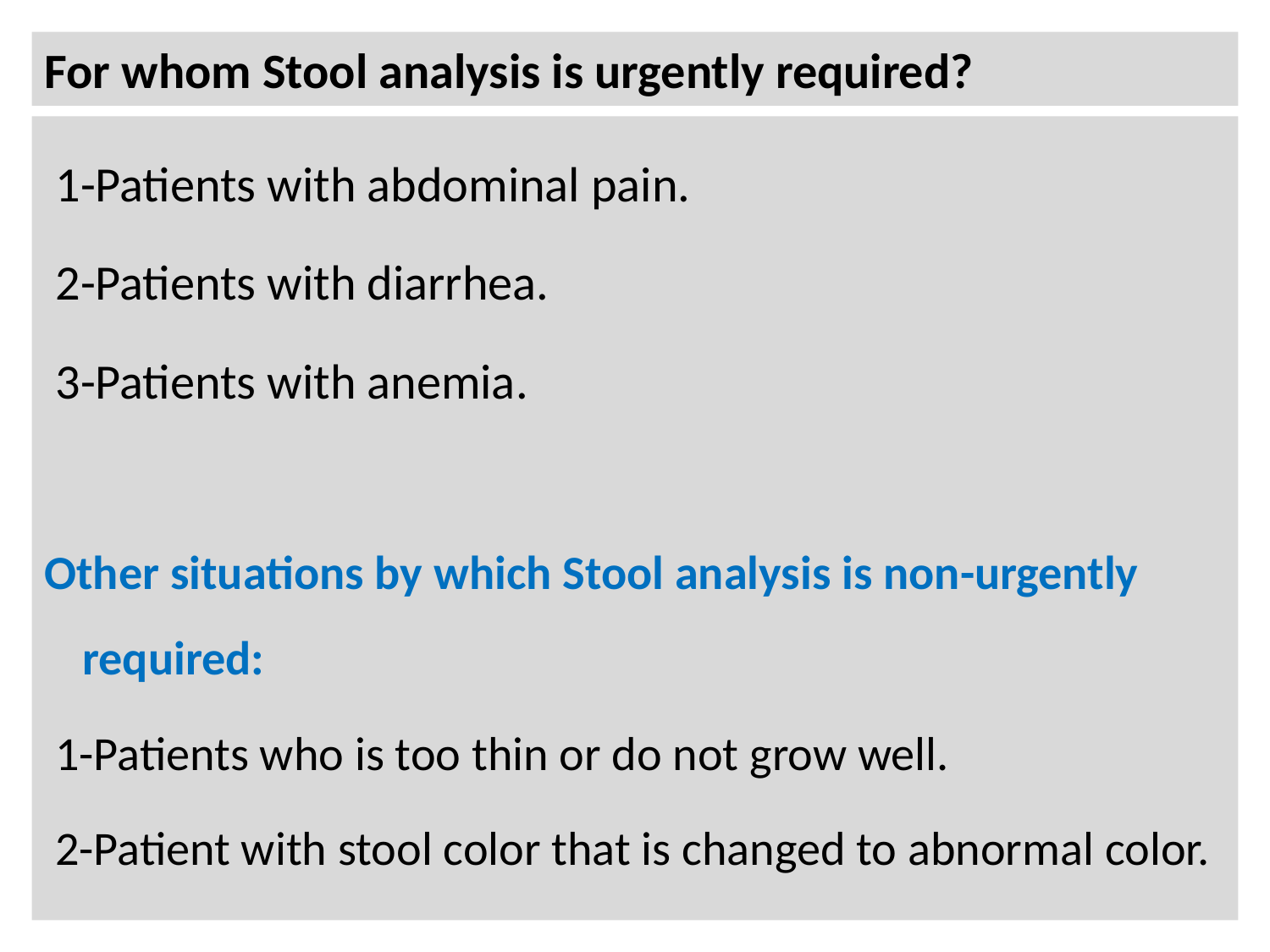

# For whom Stool analysis is urgently required?
 1-Patients with abdominal pain.
 2-Patients with diarrhea.
 3-Patients with anemia.

Other situations by which Stool analysis is non-urgently required:
 1-Patients who is too thin or do not grow well.
 2-Patient with stool color that is changed to abnormal color.